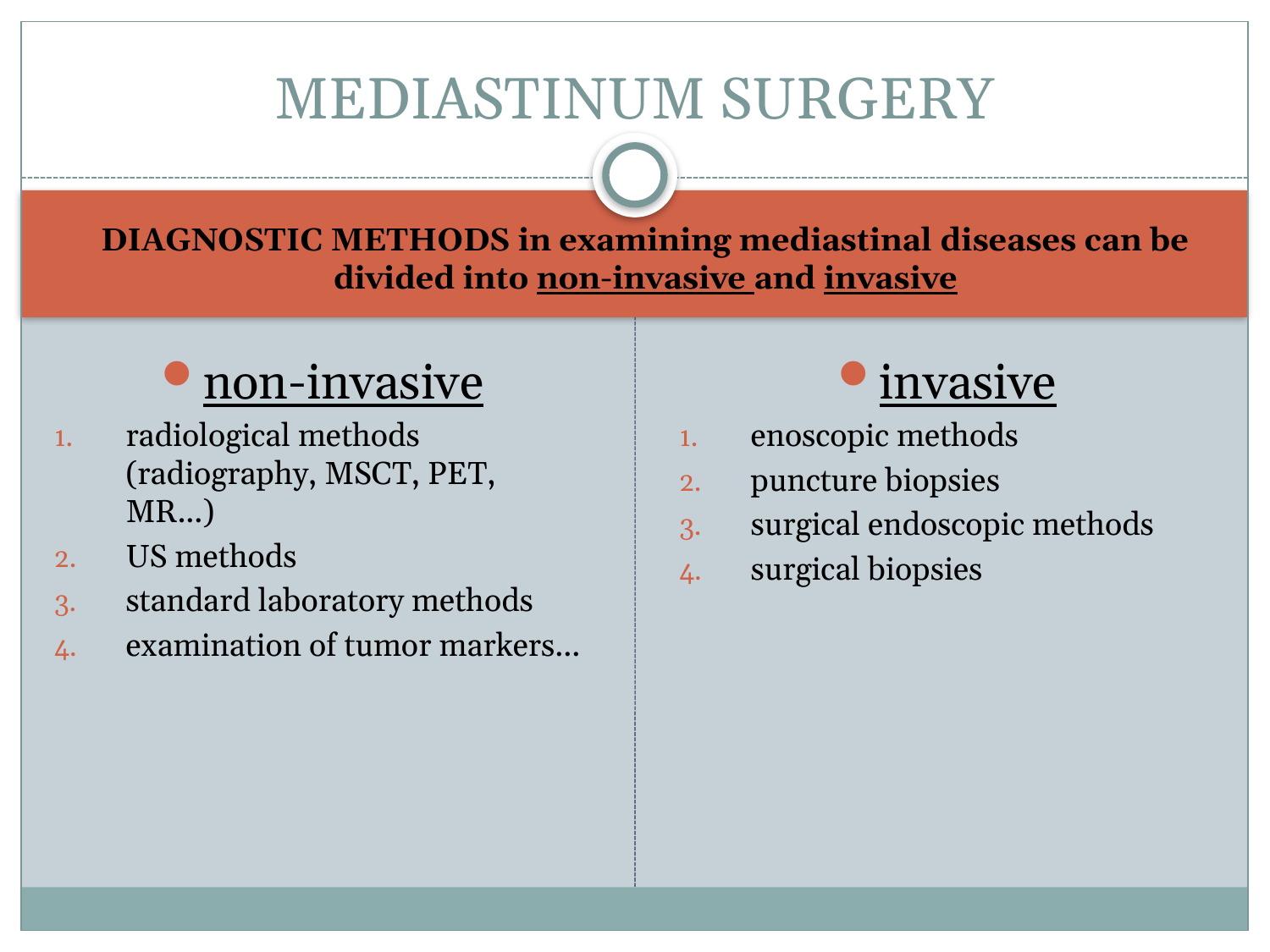

# MEDIASTINUM SURGERY

DIAGNOSTIC METHODS in examining mediastinal diseases can be divided into non-invasive and invasive

non-invasive
radiological methods (radiography, MSCT, PET, MR...)
US methods
standard laboratory methods
examination of tumor markers...
invasive
enoscopic methods
puncture biopsies
surgical endoscopic methods
surgical biopsies